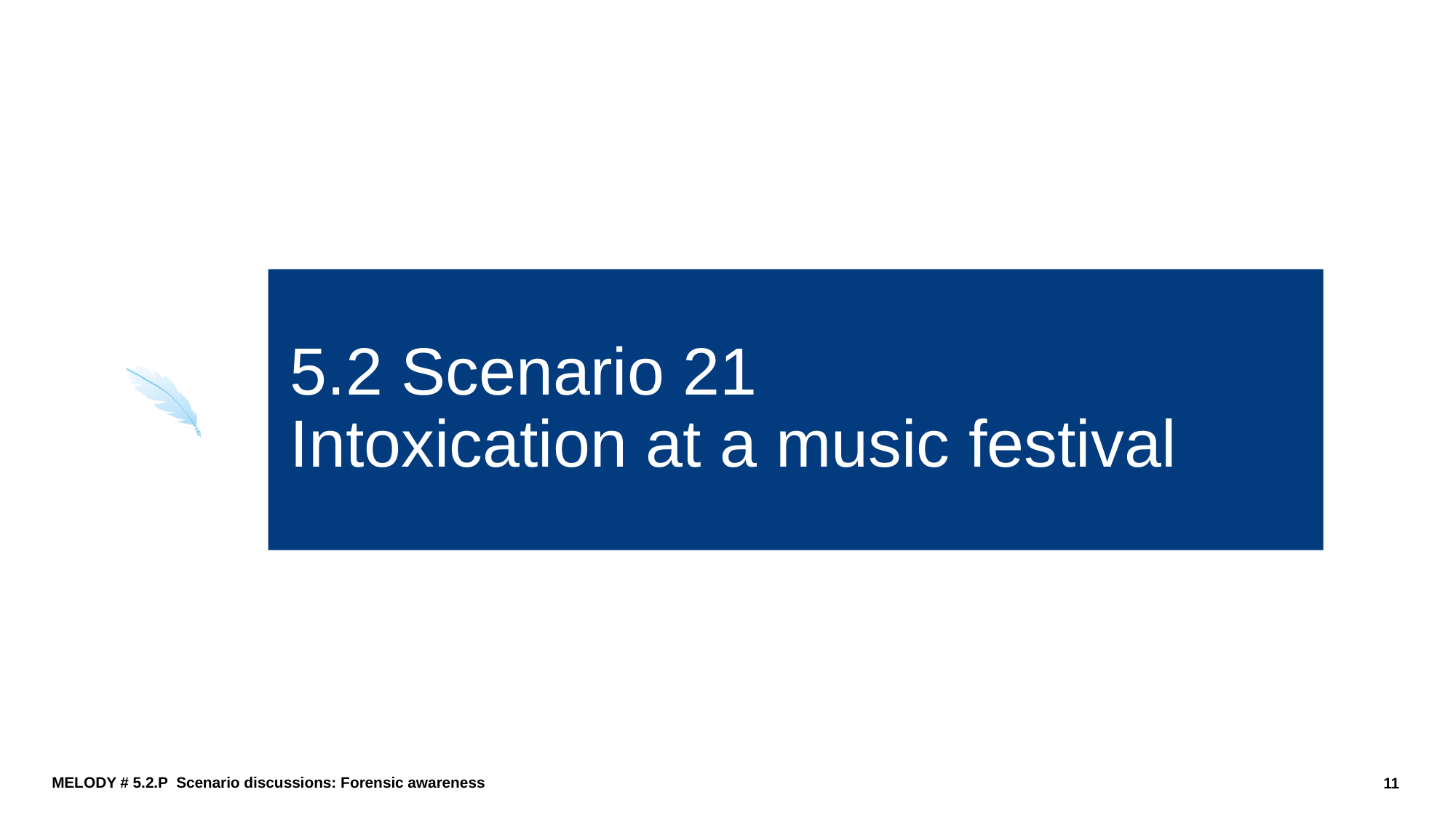

# 5.2 Scenario 21 Intoxication at a music festival
MELODY # 5.2.P  Scenario discussions: Forensic awareness
11